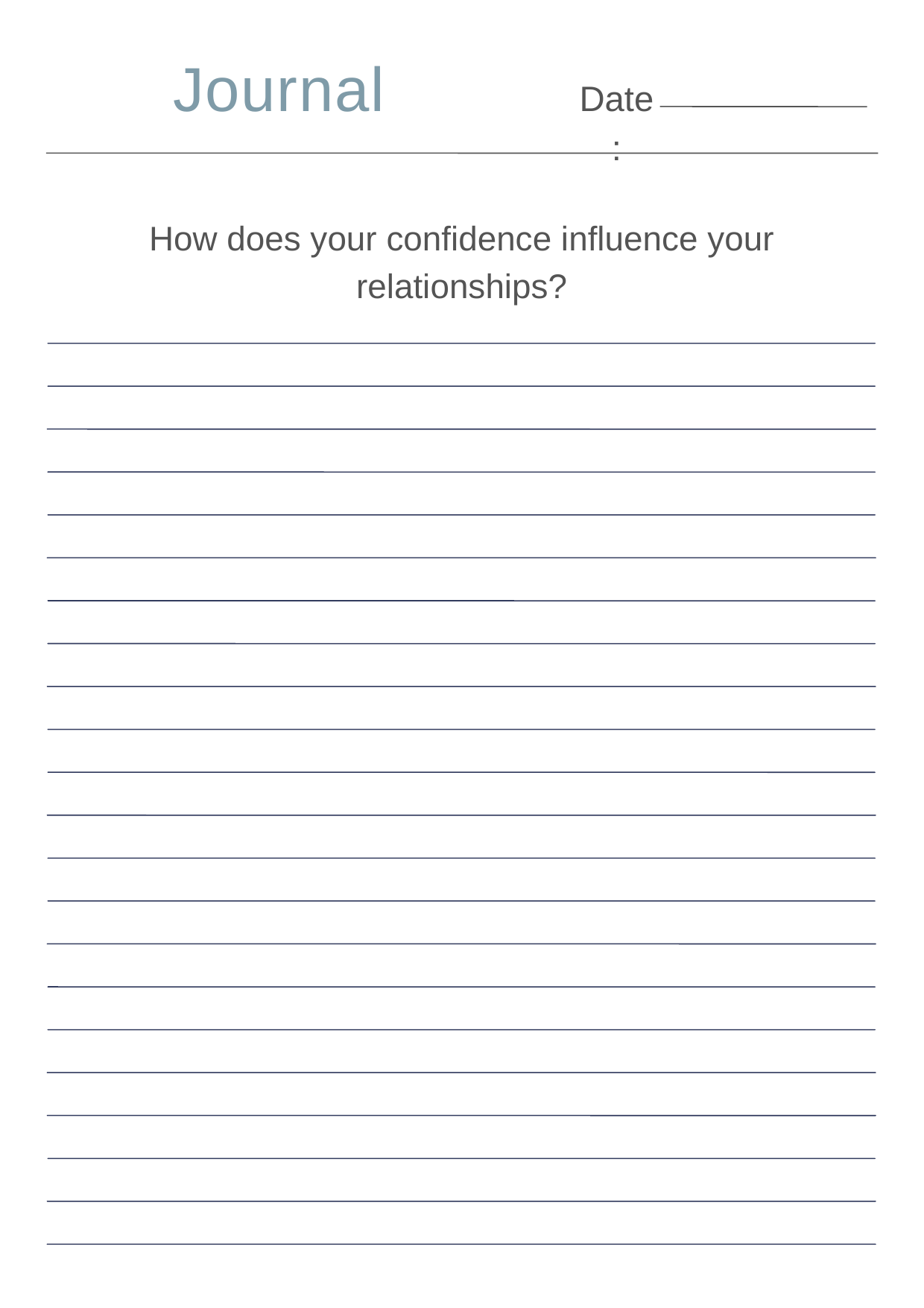

Journal
Date:

How does your confidence influence your relationships?